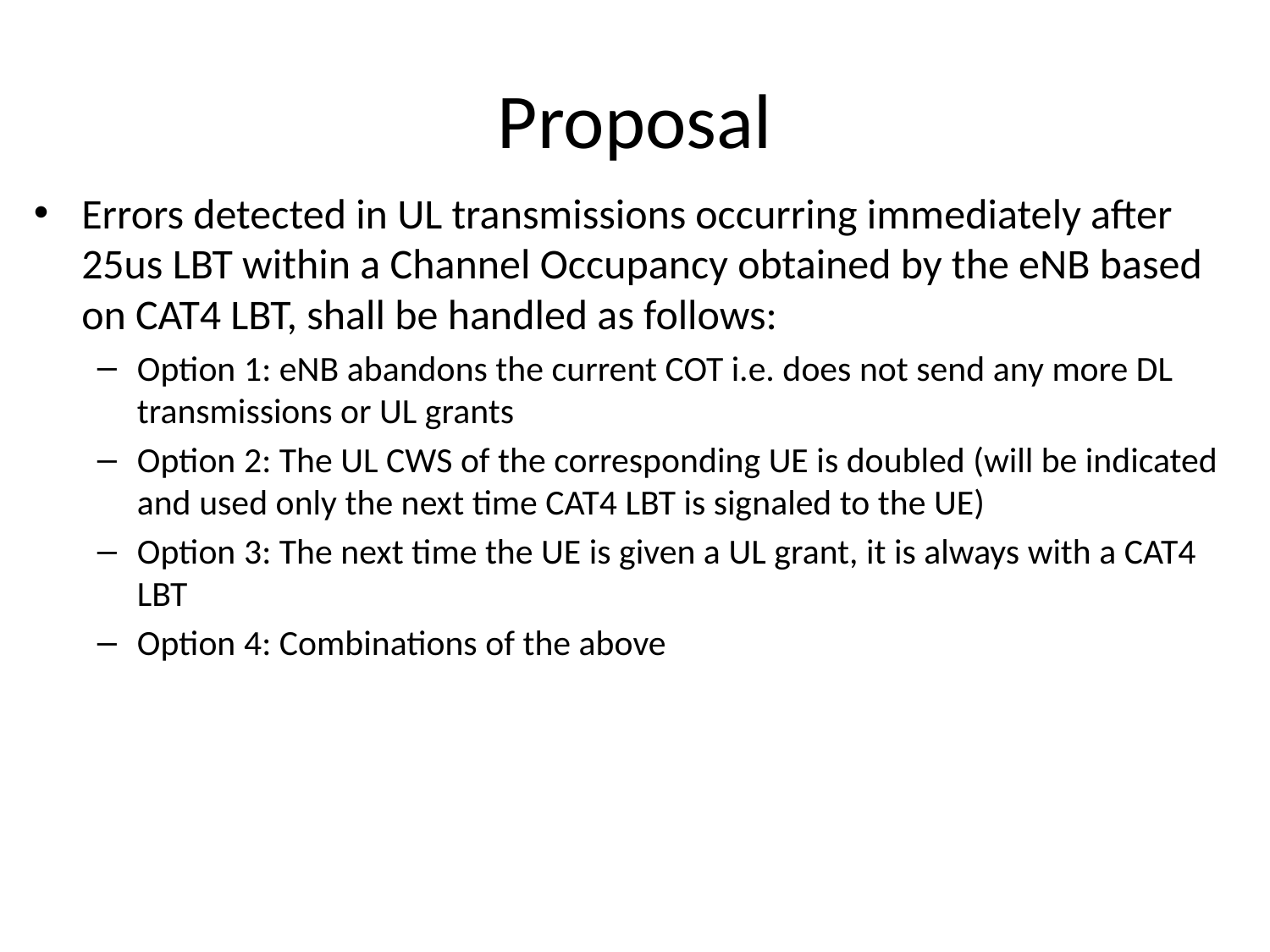

# Proposal
Errors detected in UL transmissions occurring immediately after 25us LBT within a Channel Occupancy obtained by the eNB based on CAT4 LBT, shall be handled as follows:
Option 1: eNB abandons the current COT i.e. does not send any more DL transmissions or UL grants
Option 2: The UL CWS of the corresponding UE is doubled (will be indicated and used only the next time CAT4 LBT is signaled to the UE)
Option 3: The next time the UE is given a UL grant, it is always with a CAT4 LBT
Option 4: Combinations of the above